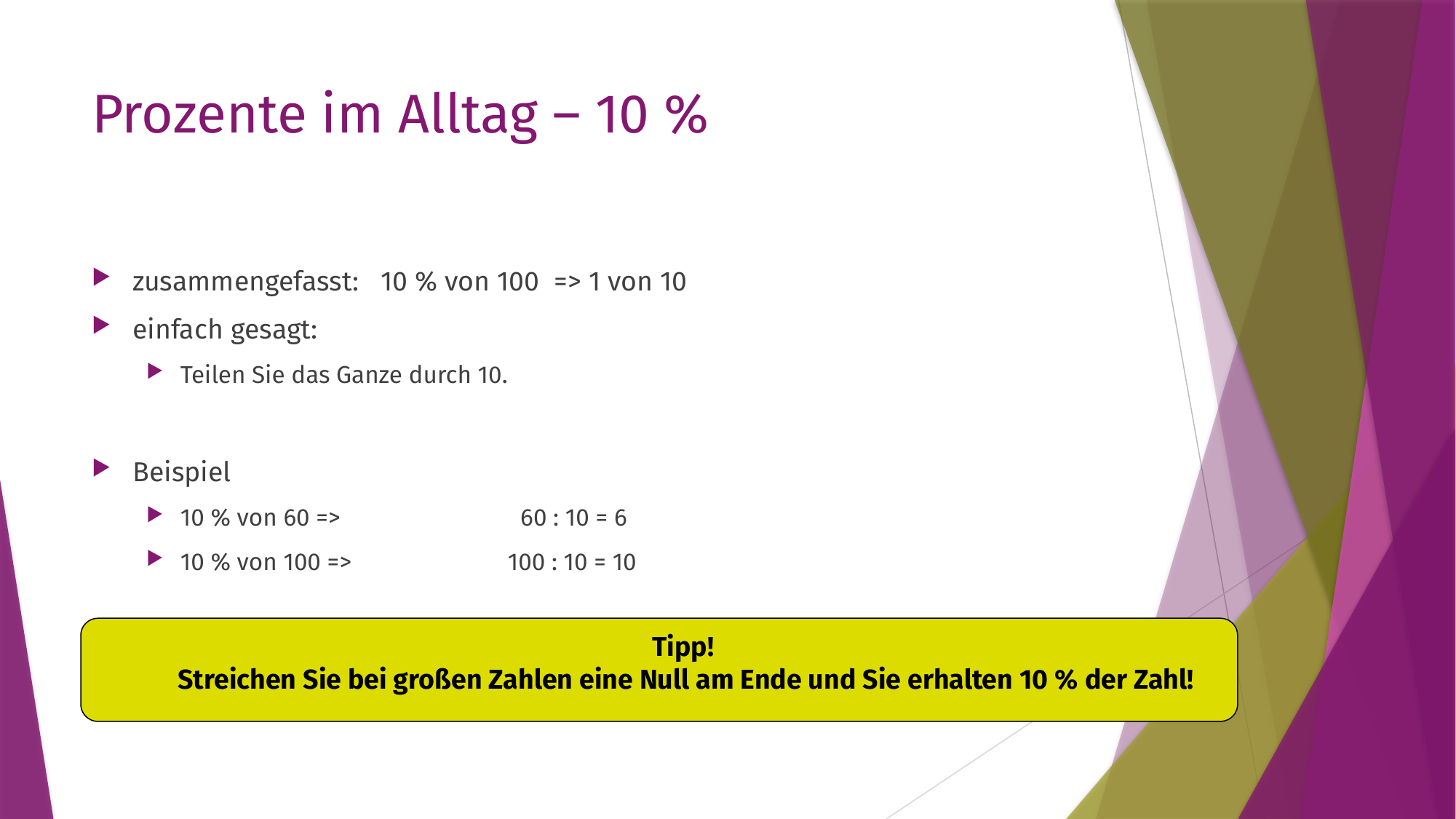

# Prozente im Alltag – 10 %
zusammengefasst:   10 % von 100  => 1 von 10
einfach gesagt:
Teilen Sie das Ganze durch 10.

Beispiel
10 % von 60 =>		  60 : 10 = 6
10 % von 100 => 		100 : 10 = 10
Tipp!
Streichen Sie bei großen Zahlen eine Null am Ende und Sie erhalten 10 % der Zahl!